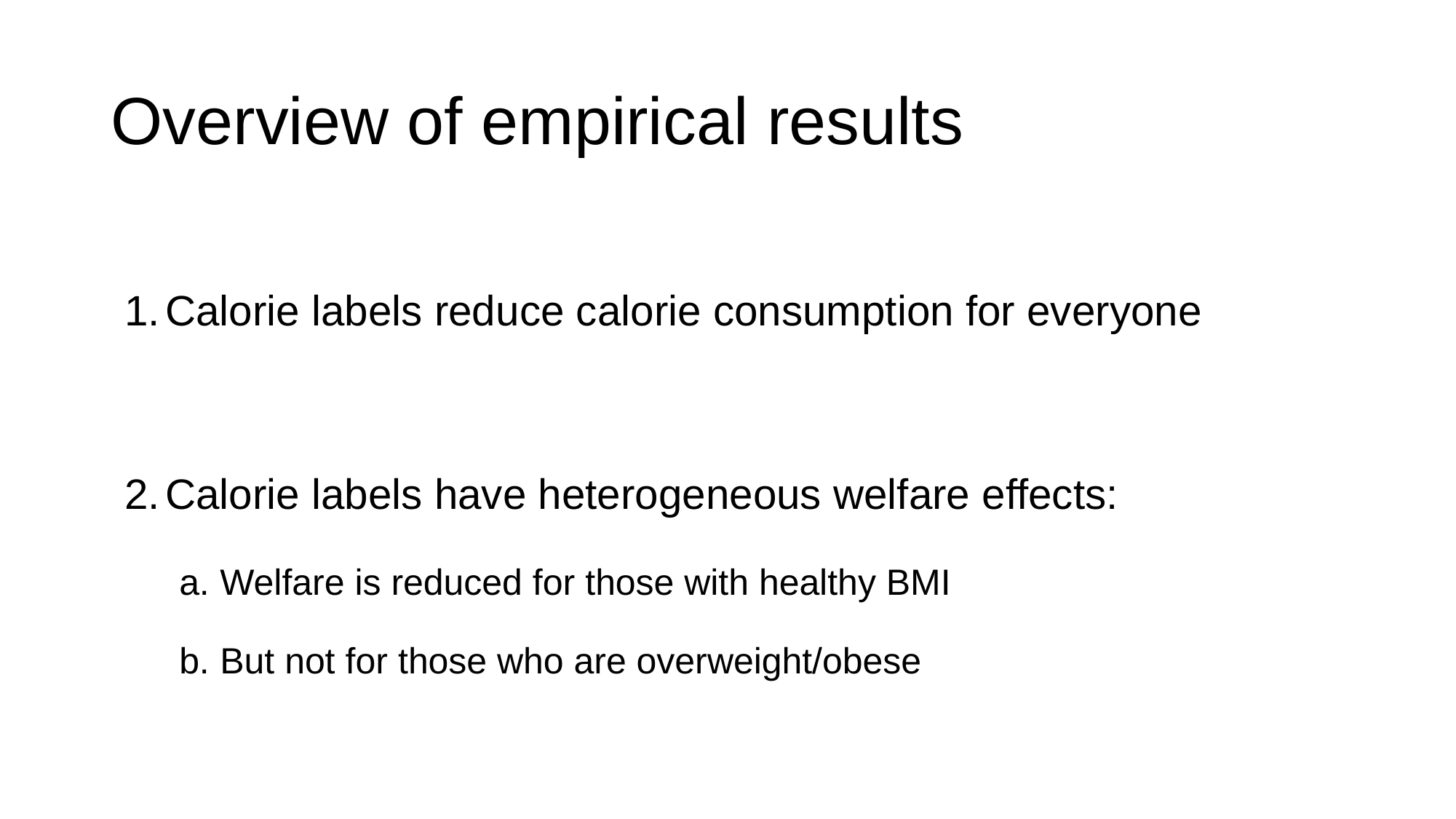

# Overview of empirical results

Calorie labels reduce calorie consumption for everyone
Calorie labels have heterogeneous welfare effects:
Welfare is reduced for those with healthy BMI
But not for those who are overweight/obese